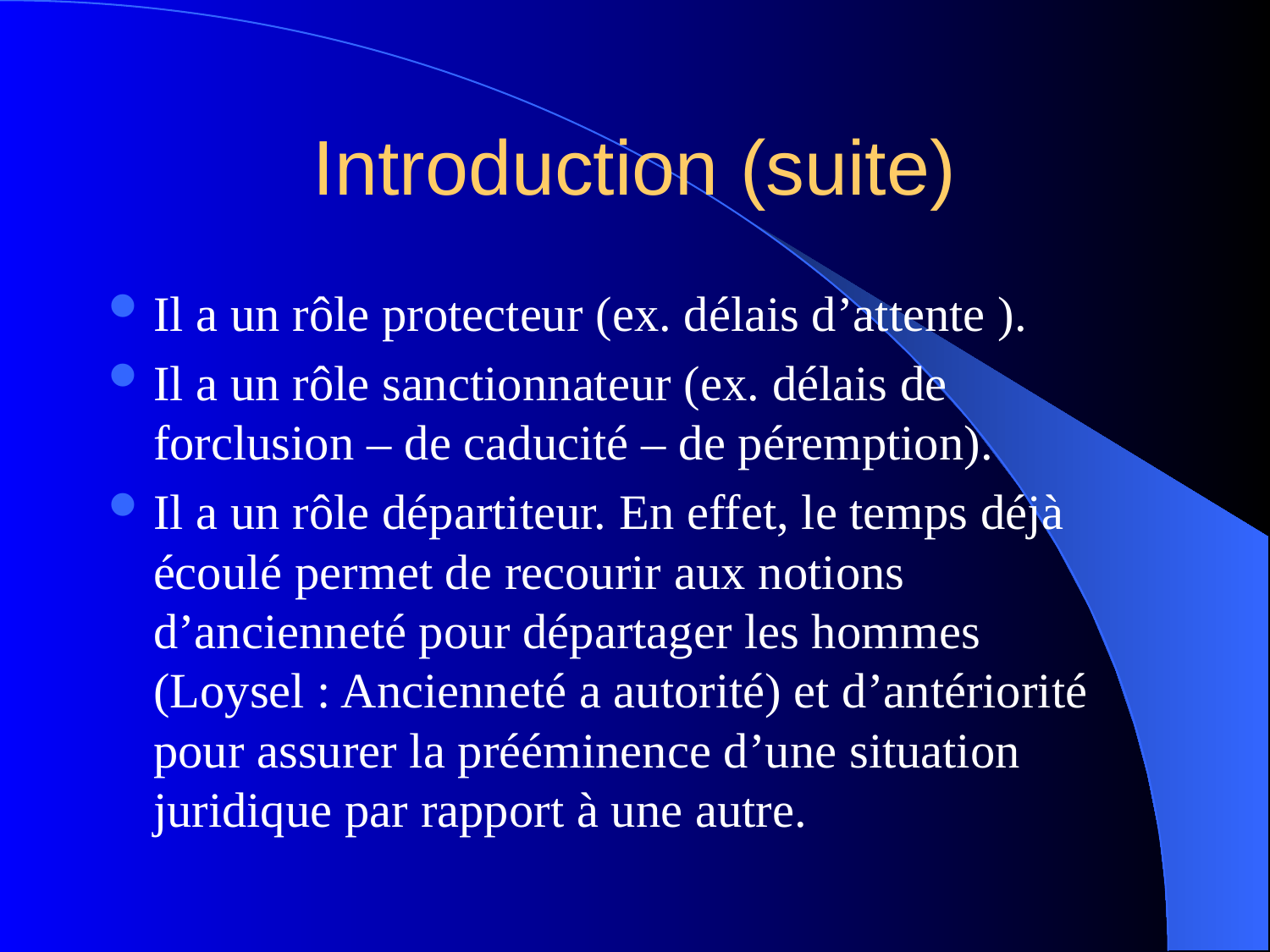

# Introduction (suite)
Il a un rôle protecteur (ex. délais d’attente ).
Il a un rôle sanctionnateur (ex. délais de forclusion – de caducité – de péremption).
Il a un rôle départiteur. En effet, le temps déjà écoulé permet de recourir aux notions d’ancienneté pour départager les hommes (Loysel : Ancienneté a autorité) et d’antériorité pour assurer la prééminence d’une situation juridique par rapport à une autre.